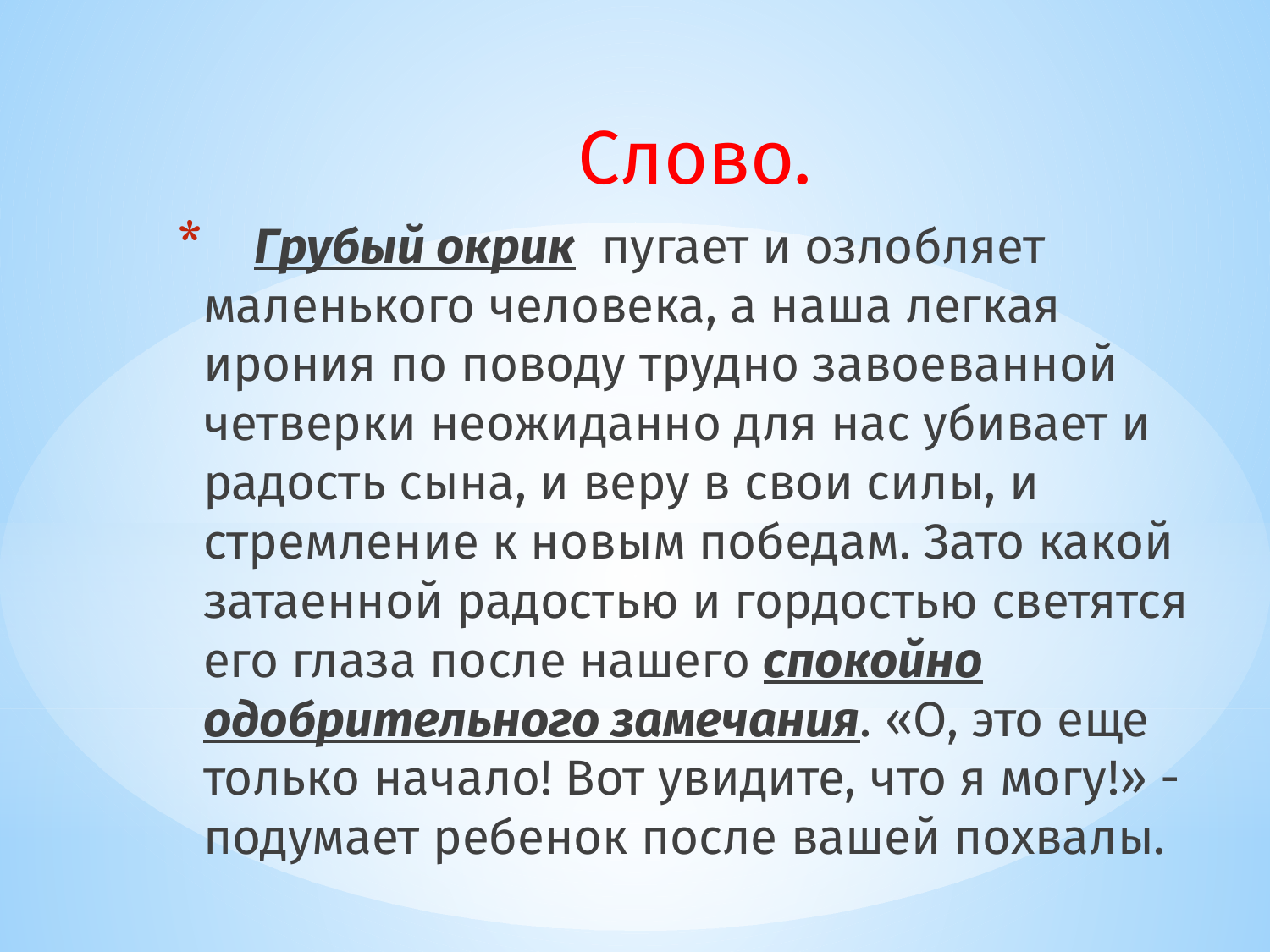

Слово.
     Грубый окрик  пугает и озлобляет маленького человека, а наша легкая ирония по поводу трудно завоеванной четверки неожиданно для нас убивает и радость сына, и веру в свои силы, и стремление к новым победам. Зато какой затаенной радостью и гордостью светятся его глаза после нашего спокойно одобрительного замечания. «О, это еще только начало! Вот увидите, что я могу!» - подумает ребенок после вашей похвалы.

#